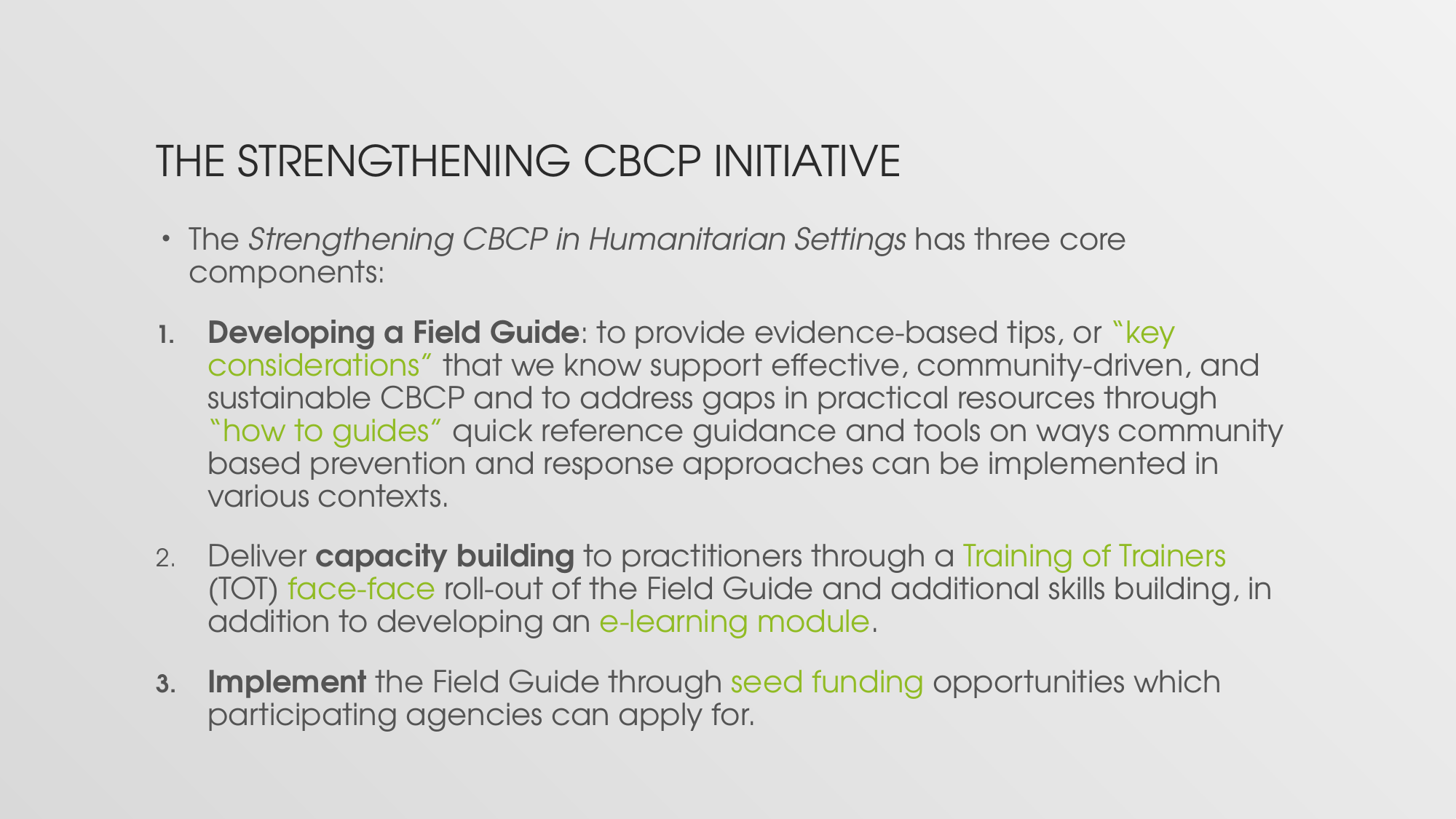

# The Strengthening CBCP Initiative
The Strengthening CBCP in Humanitarian Settings has three core components:
Developing a Field Guide: to provide evidence-based tips, or “key considerations” that we know support effective, community-driven, and sustainable CBCP and to address gaps in practical resources through “how to guides” quick reference guidance and tools on ways community based prevention and response approaches can be implemented in various contexts.
Deliver capacity building to practitioners through a Training of Trainers (TOT) face-face roll-out of the Field Guide and additional skills building, in addition to developing an e-learning module.
Implement the Field Guide through seed funding opportunities which participating agencies can apply for.